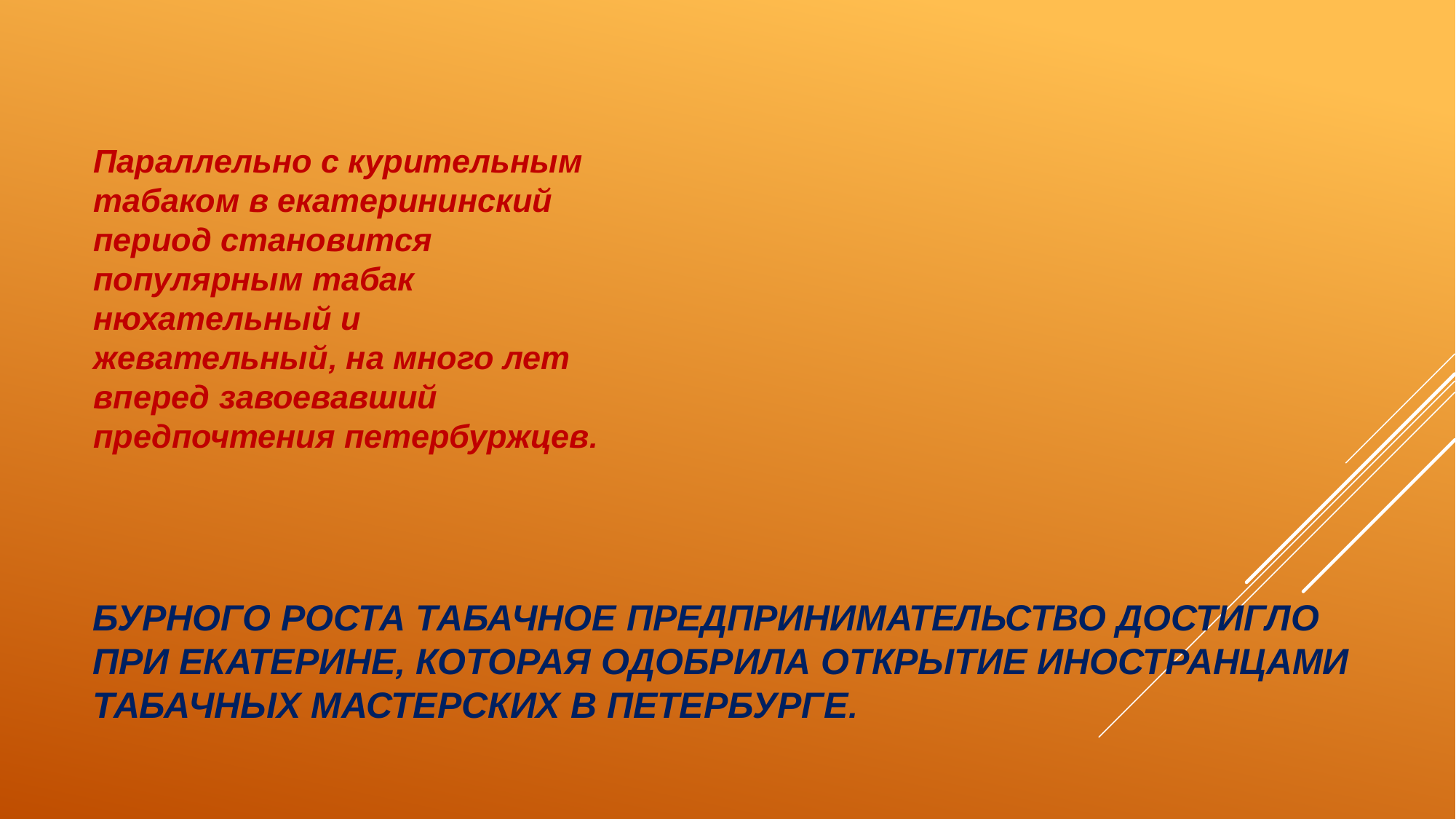

Параллельно с курительным табаком в екатерининский период становится популярным табак нюхательный и жевательный, на много лет вперед завоевавший предпочтения петербуржцев.

# Бурного роста табачное предпринимательство достигло при Екатерине, которая одобрила открытие иностранцами табачных мастерских в Петербурге.